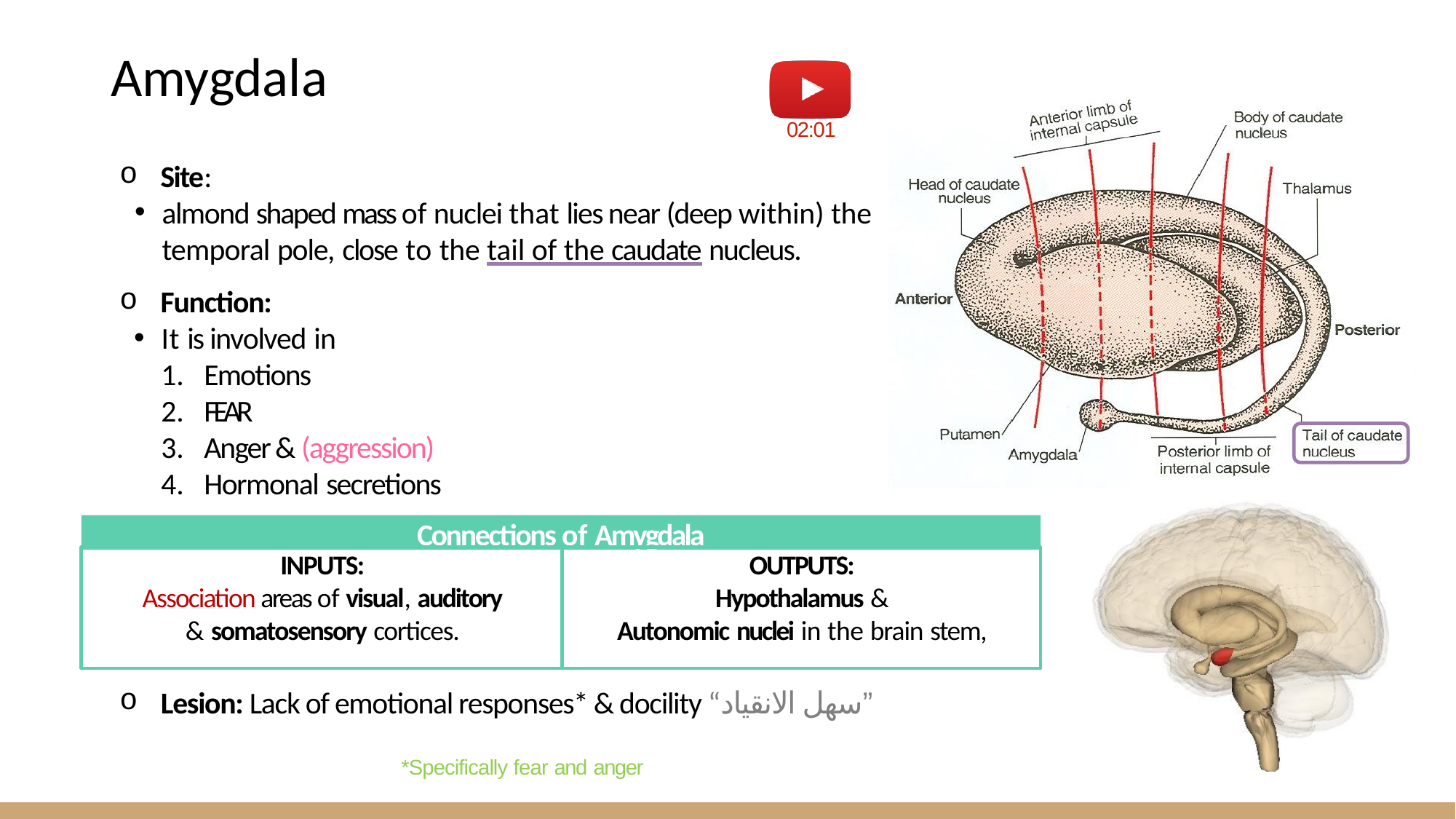

Amygdala

02:01
Site:
almond shaped mass of nuclei that lies near (deep within) the
temporal pole, close to the tail of the caudate nucleus.
Function:
It is involved in
Emotions
FEAR
Anger & (aggression)
Hormonal secretions

Lesion: Lack of emotional responses* & docility “سهل الانقياد”

Connections of Amygdala
INPUTS:
Association areas of visual, auditory
& somatosensory cortices.

OUTPUTS:
Hypothalamus &
Autonomic nuclei in the brain stem,
*Specifically fear and anger